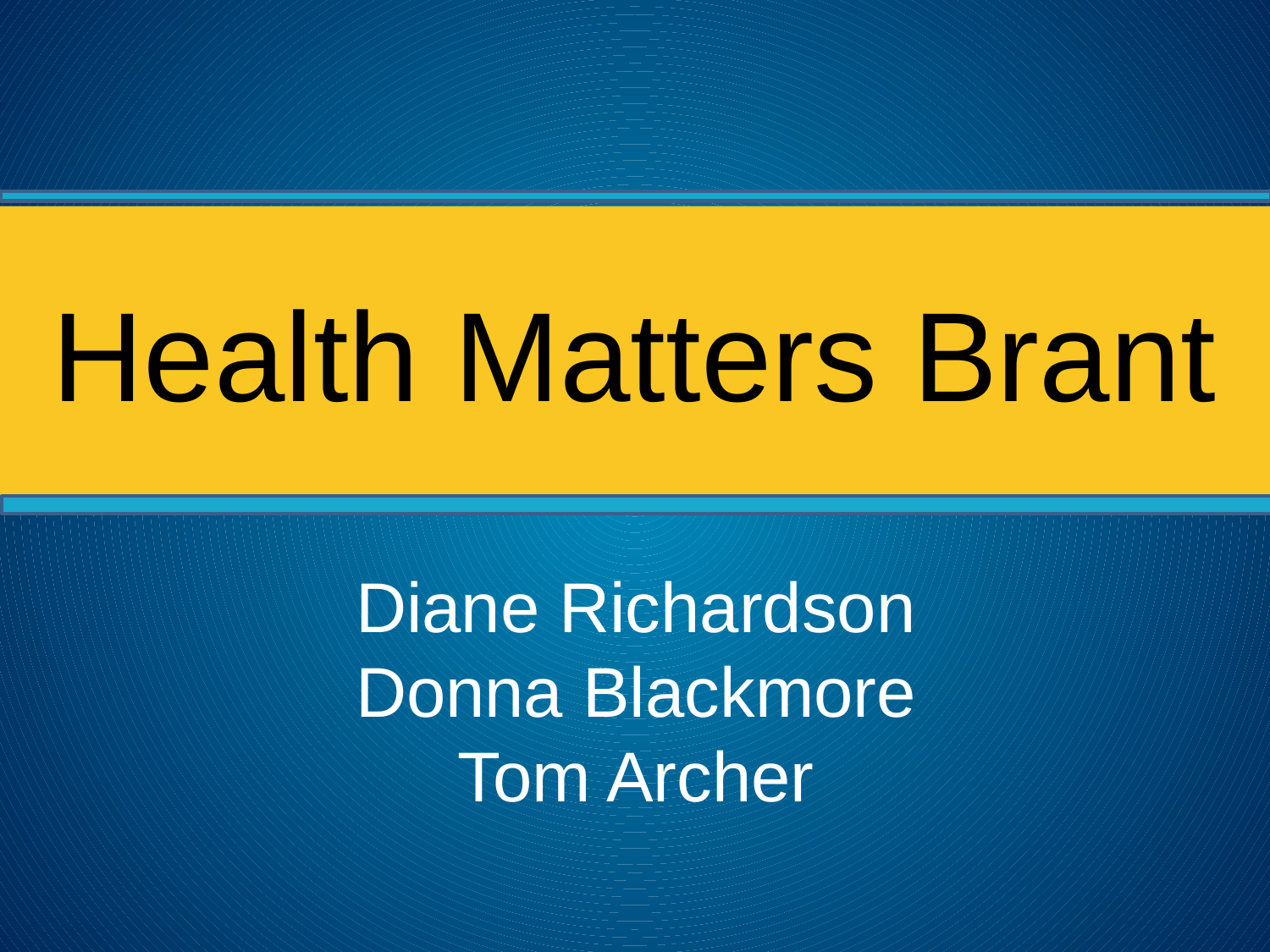

# Health Matters Brant

Diane Richardson
Donna Blackmore
Tom Archer